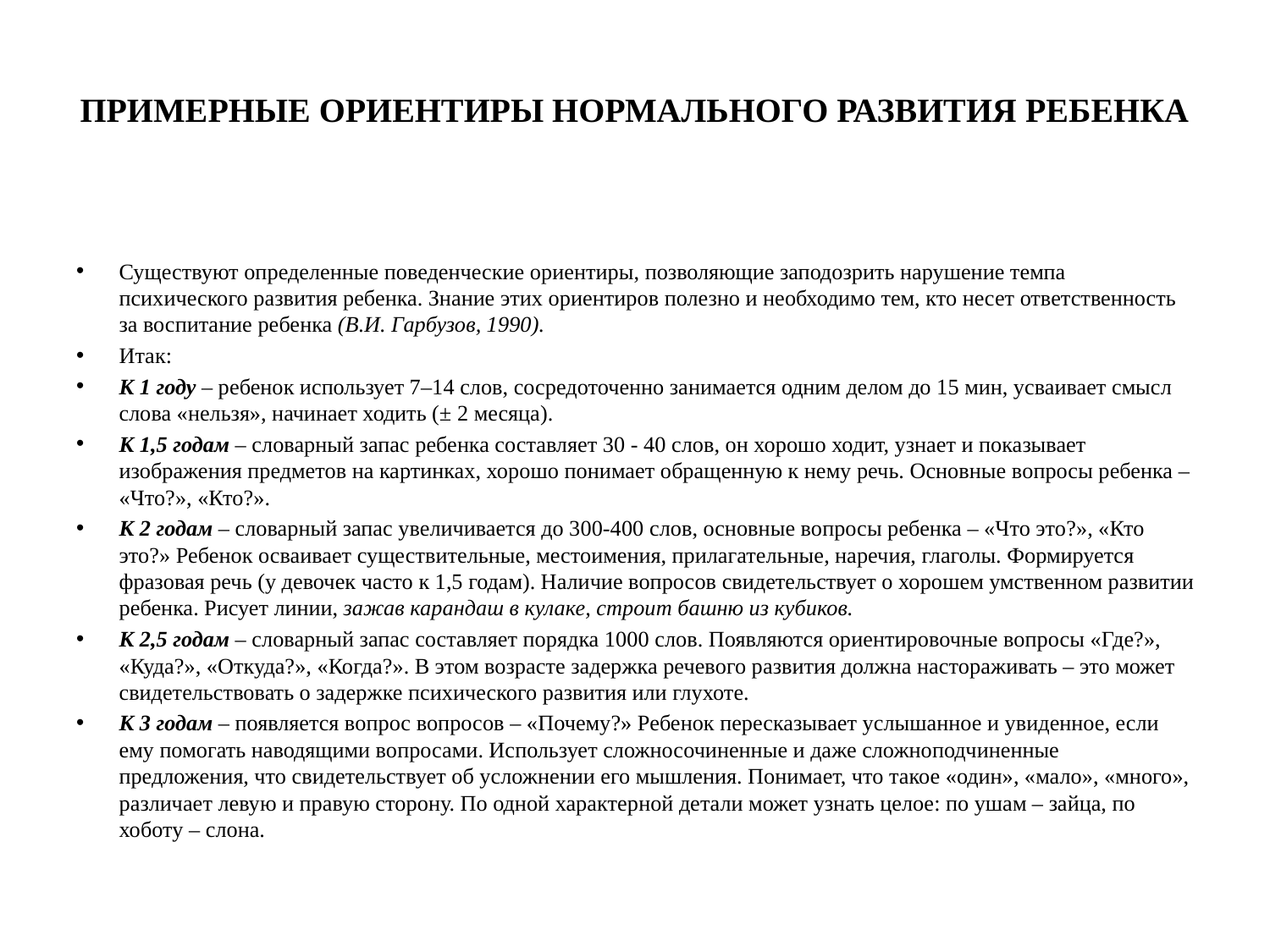

# ПРИМЕРНЫЕ ОРИЕНТИРЫ НОРМАЛЬНОГО РАЗВИТИЯ РЕБЕНКА

Существуют определенные поведенческие ориентиры, позволяющие заподозрить нарушение темпа психического развития ребенка. Знание этих ориентиров полезно и необходимо тем, кто несет ответственность за воспитание ребенка (В.И. Гарбузов, 1990).
Итак:
К 1 году – ребенок использует 7–14 слов, сосредоточенно занимается одним делом до 15 мин, усваивает смысл слова «нельзя», начинает ходить (± 2 месяца).
К 1,5 годам – словарный запас ребенка составляет 30 - 40 слов, он хорошо ходит, узнает и показывает изображения предметов на картинках, хорошо понимает обращенную к нему речь. Основные вопросы ребенка – «Что?», «Кто?».
К 2 годам – словарный запас увеличивается до 300-400 слов, основные вопросы ребенка – «Что это?», «Кто это?» Ребенок осваивает существительные, местоимения, прилагательные, наречия, глаголы. Формируется фразовая речь (у девочек часто к 1,5 годам). Наличие вопросов свидетельствует о хорошем умственном развитии ребенка. Рисует линии, зажав карандаш в кулаке, строит башню из кубиков.
К 2,5 годам – словарный запас составляет порядка 1000 слов. Появляются ориентировочные вопросы «Где?», «Куда?», «Откуда?», «Когда?». В этом возрасте задержка речевого развития должна настораживать – это может свидетельствовать о задержке психического развития или глухоте.
К 3 годам – появляется вопрос вопросов – «Почему?» Ребенок пересказывает услышанное и увиденное, если ему помогать наводящими вопросами. Использует сложносочиненные и даже сложноподчиненные предложения, что свидетельствует об усложнении его мышления. Понимает, что такое «один», «мало», «много», различает левую и правую сторону. По одной характерной детали может узнать целое: по ушам – зайца, по хоботу – слона.